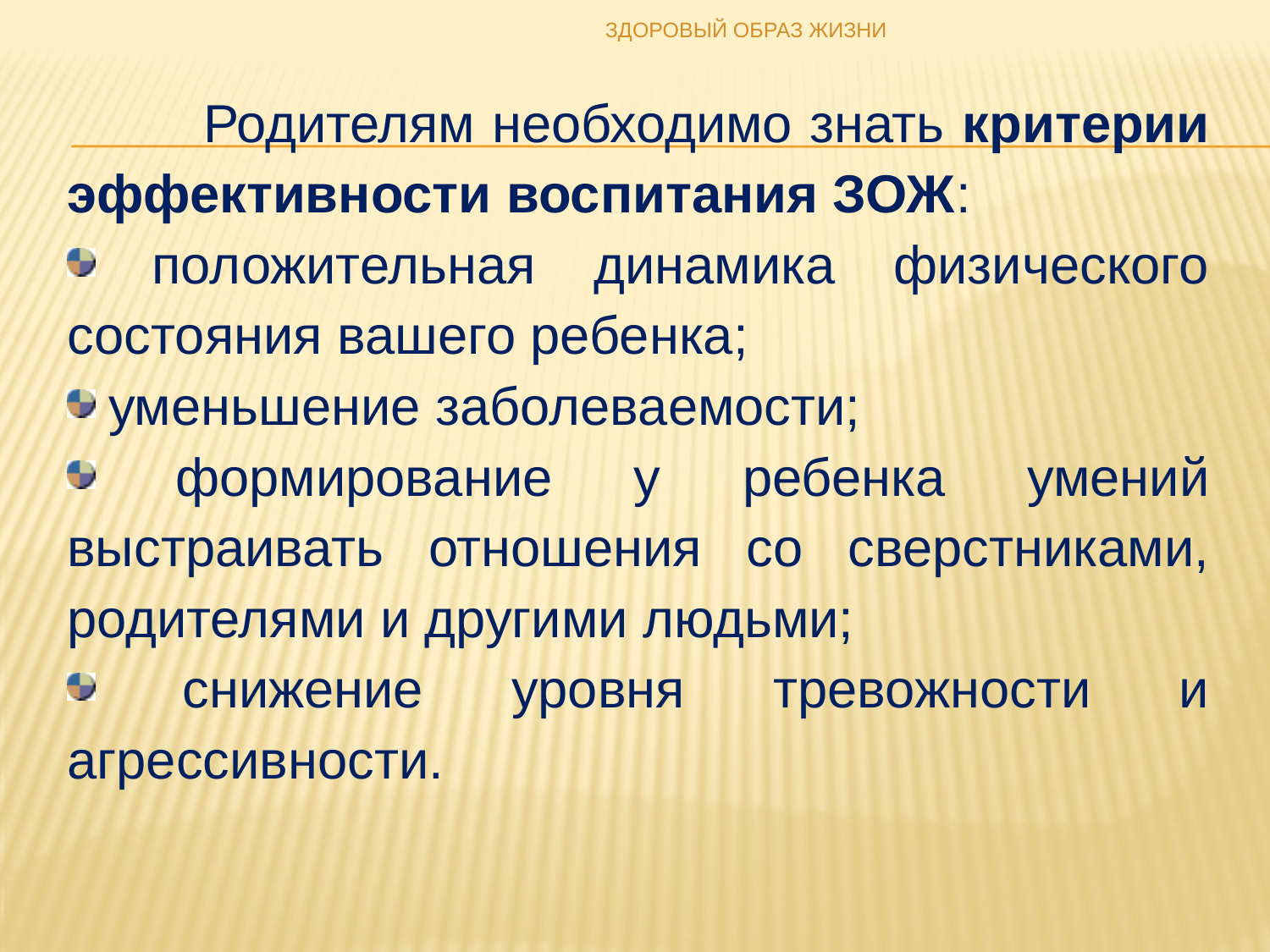

ЗДОРОВЫЙ ОБРАЗ ЖИЗНИ
        Родителям необходимо знать критерии эффективности воспитания ЗОЖ:
 положительная динамика физического состояния вашего ребенка;
 уменьшение заболеваемости;
 формирование у ребенка умений выстраивать отношения со сверстниками, родителями и другими людьми;
 снижение уровня тревожности и агрессивности.